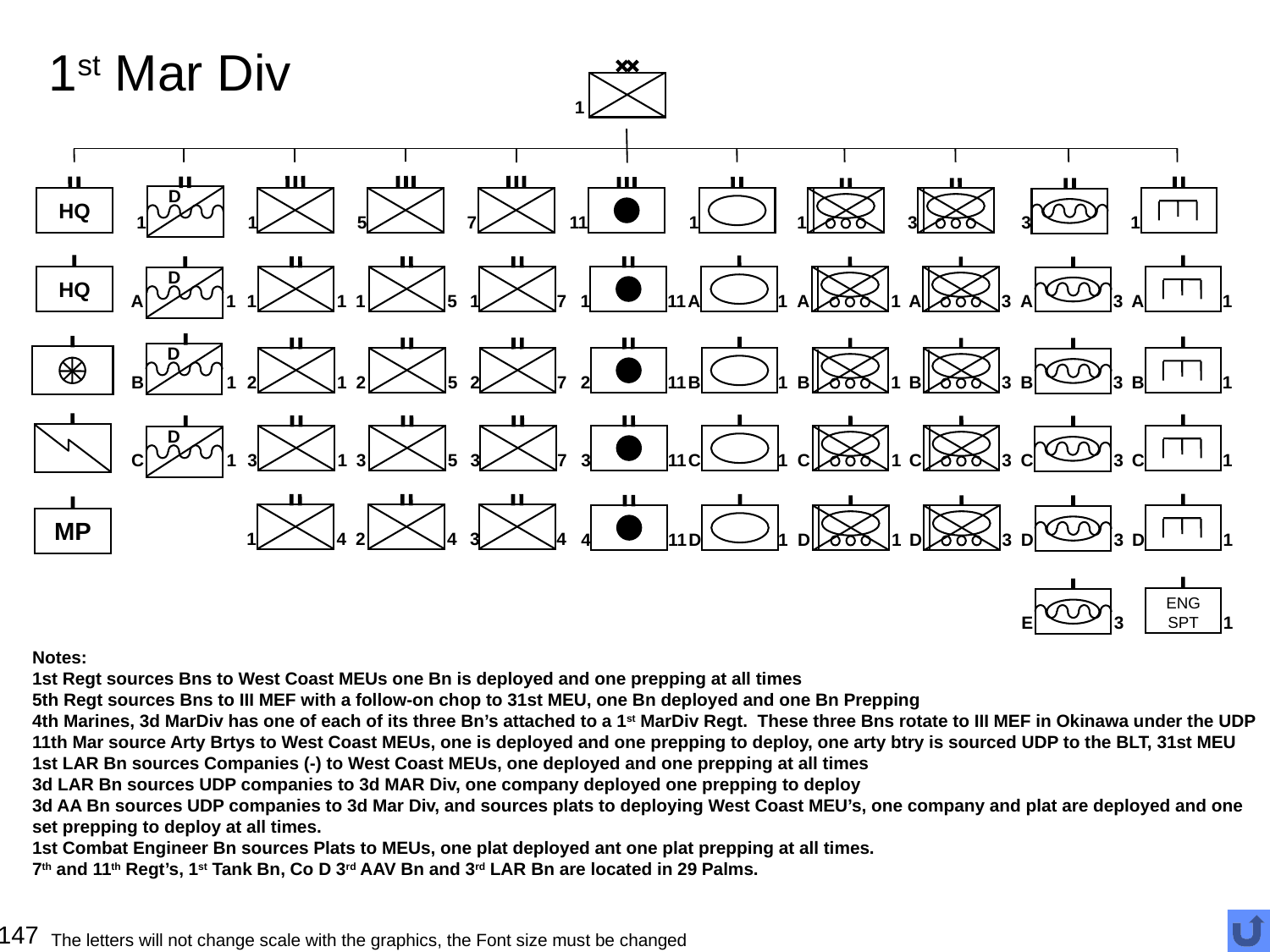

# 1st Mar Div

1

1

5

7

HQ

D

1

1

1

11

1

3

3

HQ

A
1

A
1

D

A
1

1
1

1
5

1
7

1
11

A
1

A
3

A
3

D

B
1

B
1

B
1

2
1

2
5

2
7

2
11

B
1

B
3

B
3

C
1

C
1

D

C
1

3
1

3
5

3
7

3
11

C
1

C
3

C
3

D
1

1
4

2
4

3
4

D
1

4
11

D
1

D
3

D
3

MP

ENG
SPT
1

E
3
Notes:
1st Regt sources Bns to West Coast MEUs one Bn is deployed and one prepping at all times
5th Regt sources Bns to III MEF with a follow-on chop to 31st MEU, one Bn deployed and one Bn Prepping
4th Marines, 3d MarDiv has one of each of its three Bn’s attached to a 1st MarDiv Regt.  These three Bns rotate to III MEF in Okinawa under the UDP
11th Mar source Arty Brtys to West Coast MEUs, one is deployed and one prepping to deploy, one arty btry is sourced UDP to the BLT, 31st MEU
1st LAR Bn sources Companies (-) to West Coast MEUs, one deployed and one prepping at all times
3d LAR Bn sources UDP companies to 3d MAR Div, one company deployed one prepping to deploy
3d AA Bn sources UDP companies to 3d Mar Div, and sources plats to deploying West Coast MEU’s, one company and plat are deployed and one
set prepping to deploy at all times.
1st Combat Engineer Bn sources Plats to MEUs, one plat deployed ant one plat prepping at all times.
7th and 11th Regt’s, 1st Tank Bn, Co D 3rd AAV Bn and 3rd LAR Bn are located in 29 Palms.
147

The letters will not change scale with the graphics, the Font size must be changed